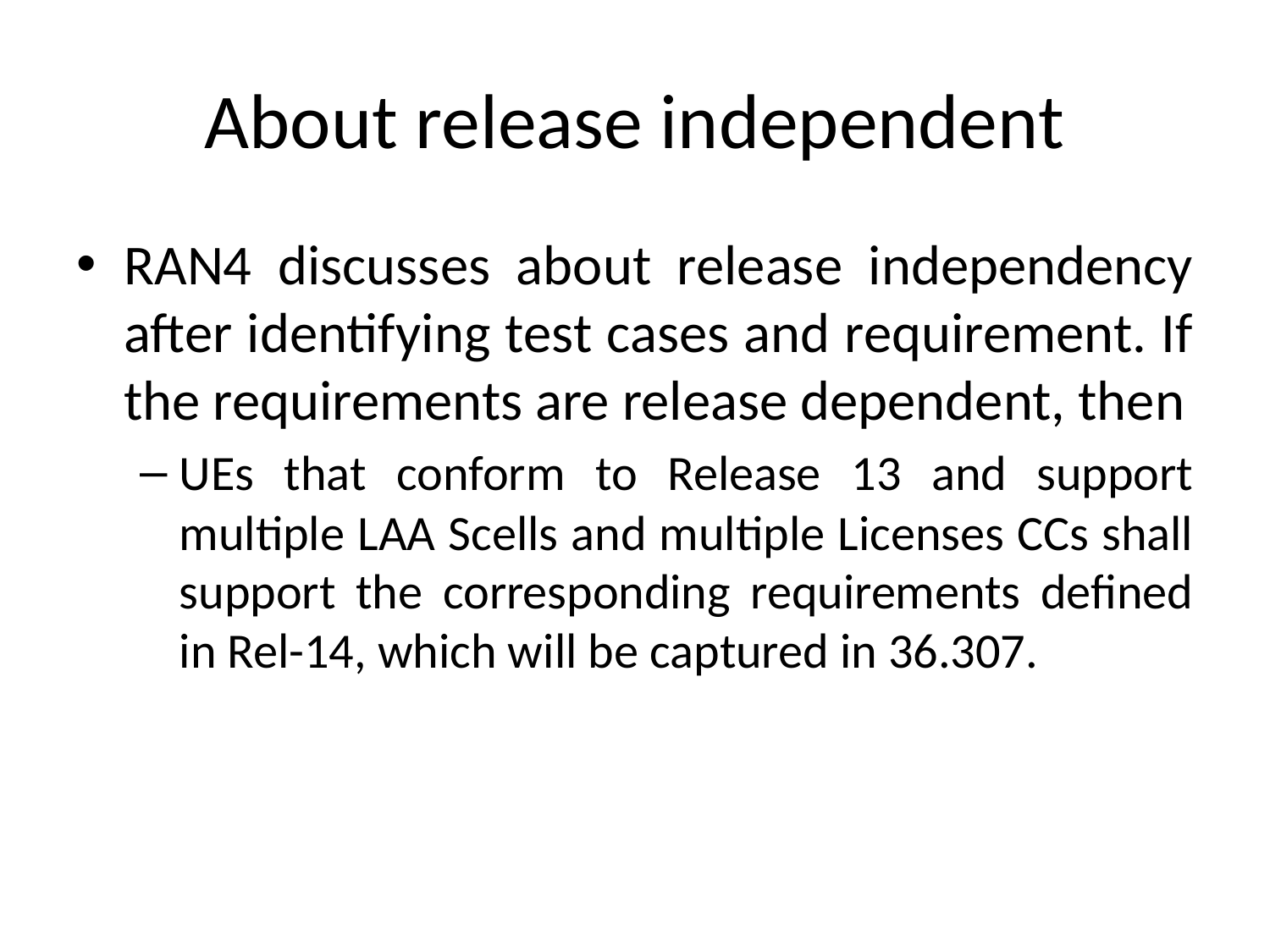

# About release independent
RAN4 discusses about release independency after identifying test cases and requirement. If the requirements are release dependent, then
UEs that conform to Release 13 and support multiple LAA Scells and multiple Licenses CCs shall support the corresponding requirements defined in Rel-14, which will be captured in 36.307.